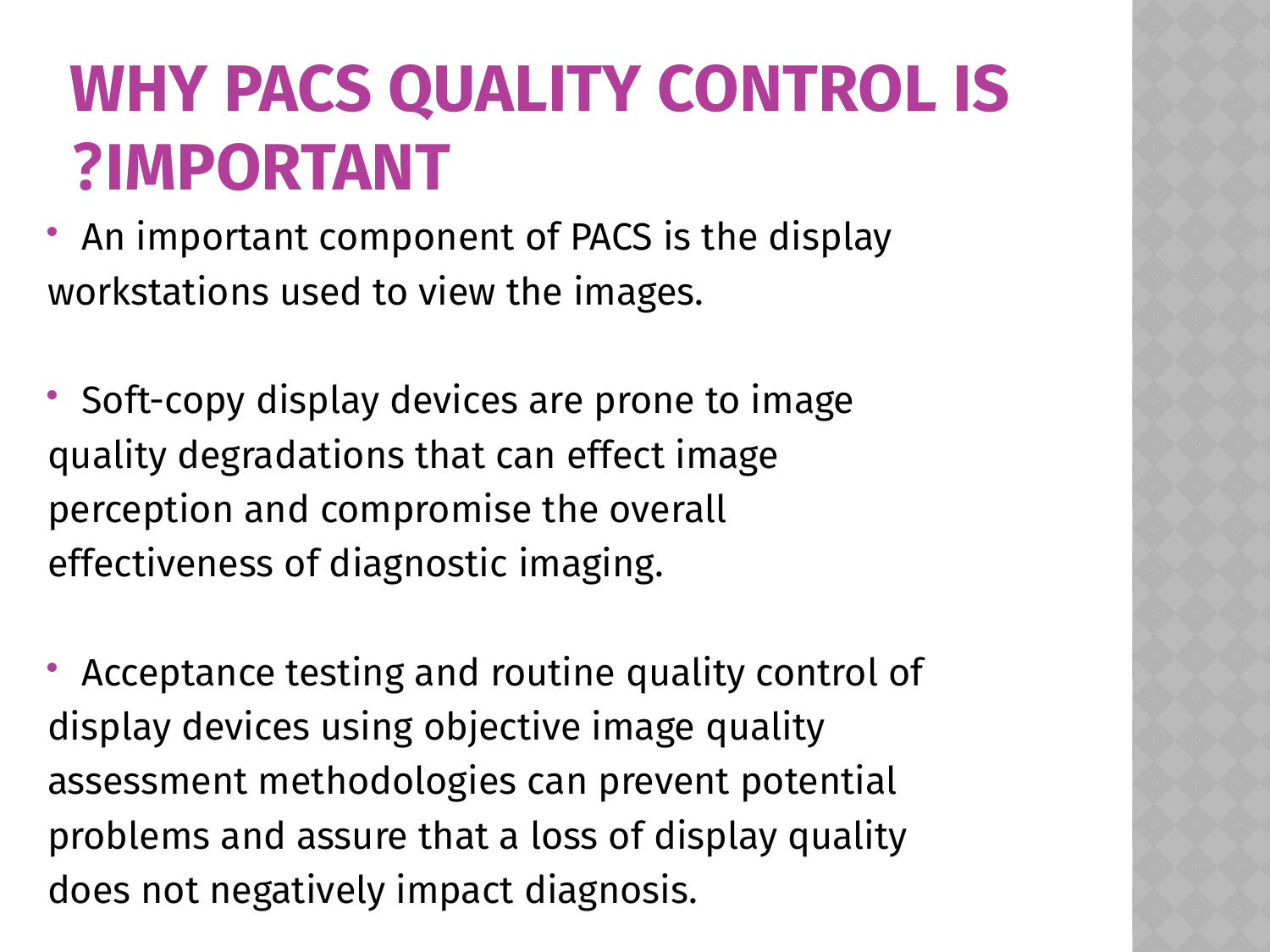

# Why PACS quality control is important?
An important component of PACS is the display
workstations used to view the images.

Soft-copy display devices are prone to image
quality degradations that can effect image
perception and compromise the overall
effectiveness of diagnostic imaging.

Acceptance testing and routine quality control of
display devices using objective image quality
assessment methodologies can prevent potential
problems and assure that a loss of display quality
does not negatively impact diagnosis.